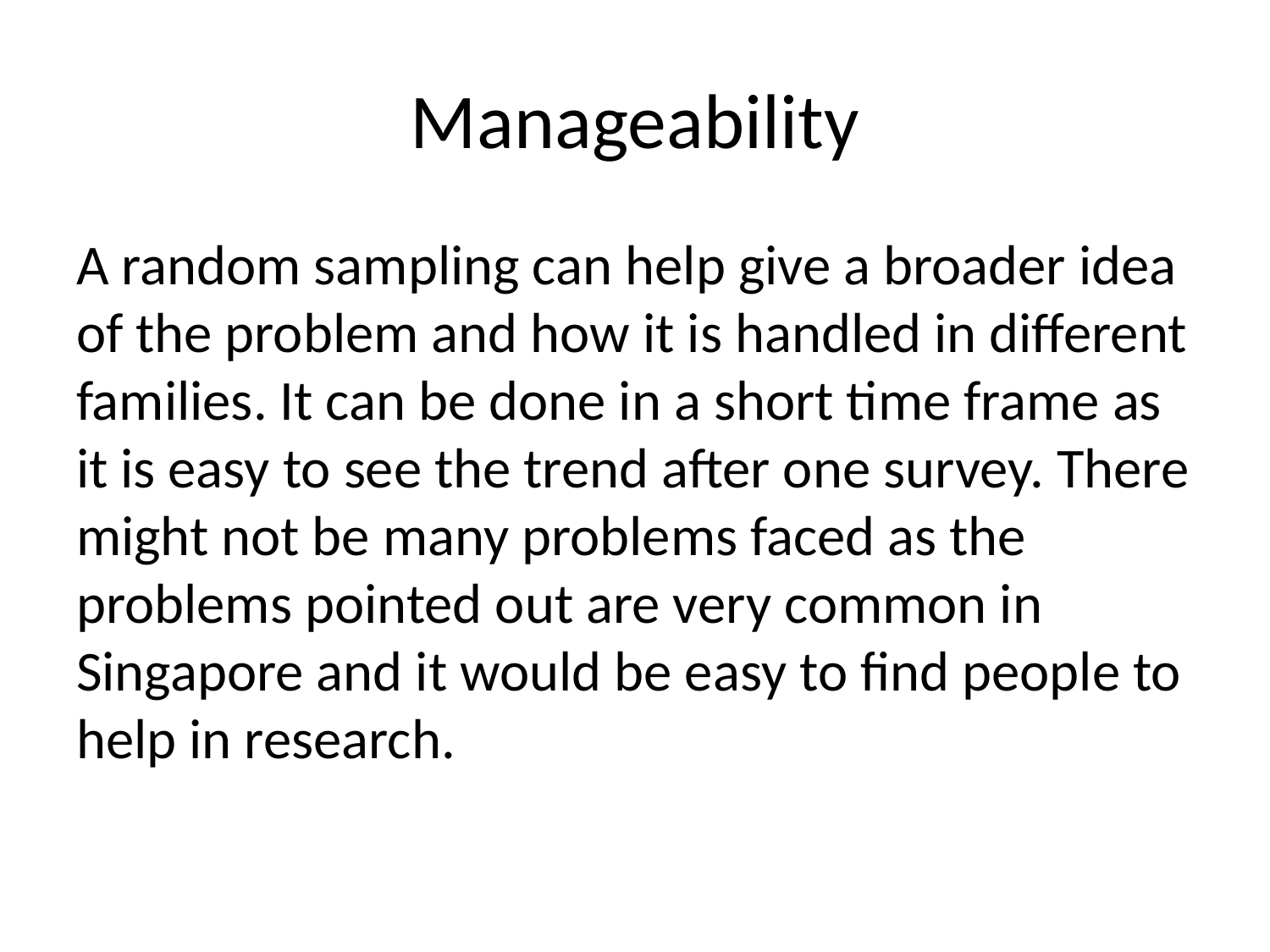

# Manageability
A random sampling can help give a broader idea of the problem and how it is handled in different families. It can be done in a short time frame as it is easy to see the trend after one survey. There might not be many problems faced as the problems pointed out are very common in Singapore and it would be easy to find people to help in research.